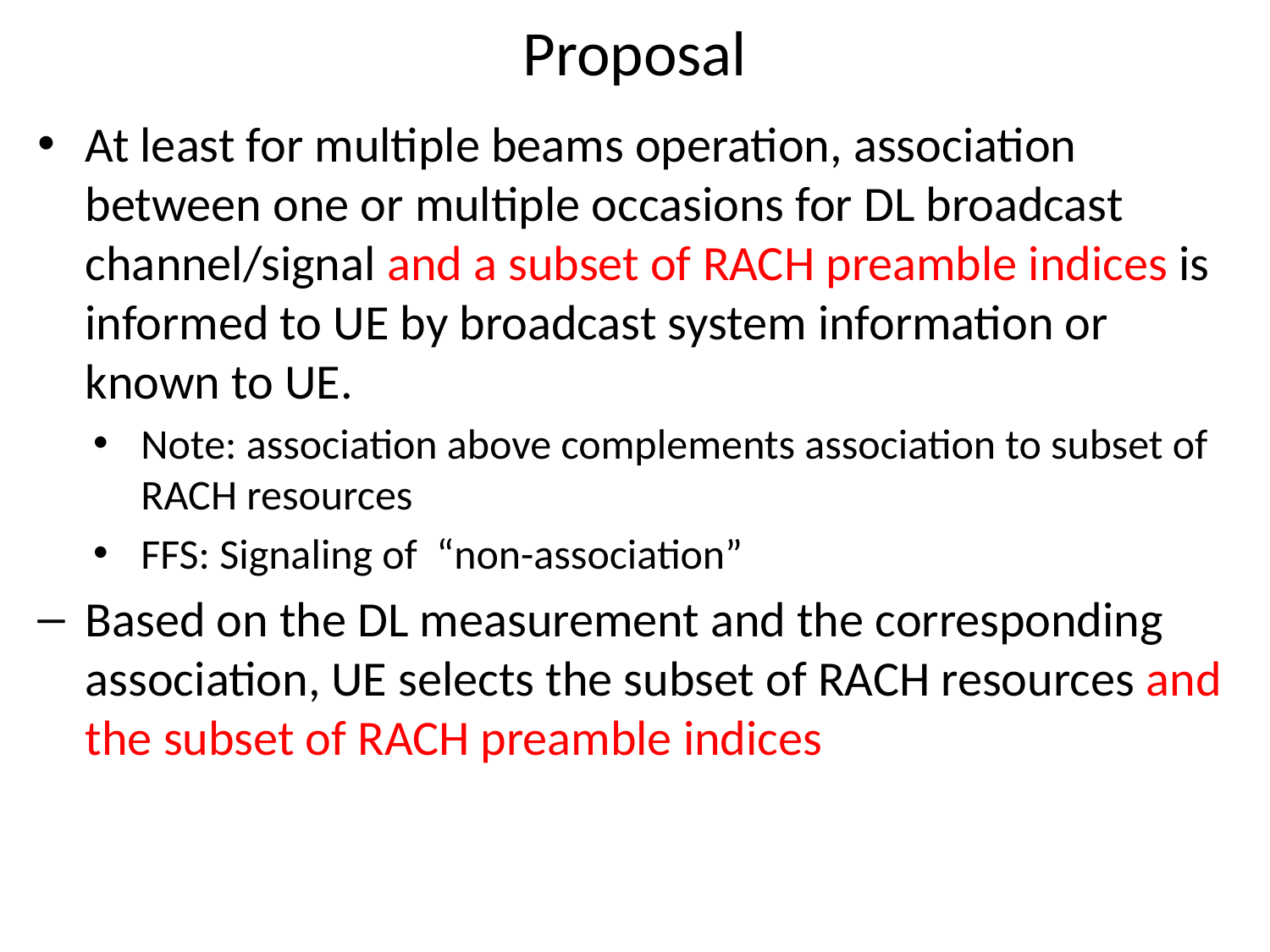

# Proposal
At least for multiple beams operation, association between one or multiple occasions for DL broadcast channel/signal and a subset of RACH preamble indices is informed to UE by broadcast system information or known to UE.
Note: association above complements association to subset of RACH resources
FFS: Signaling of  “non-association”
Based on the DL measurement and the corresponding association, UE selects the subset of RACH resources and the subset of RACH preamble indices